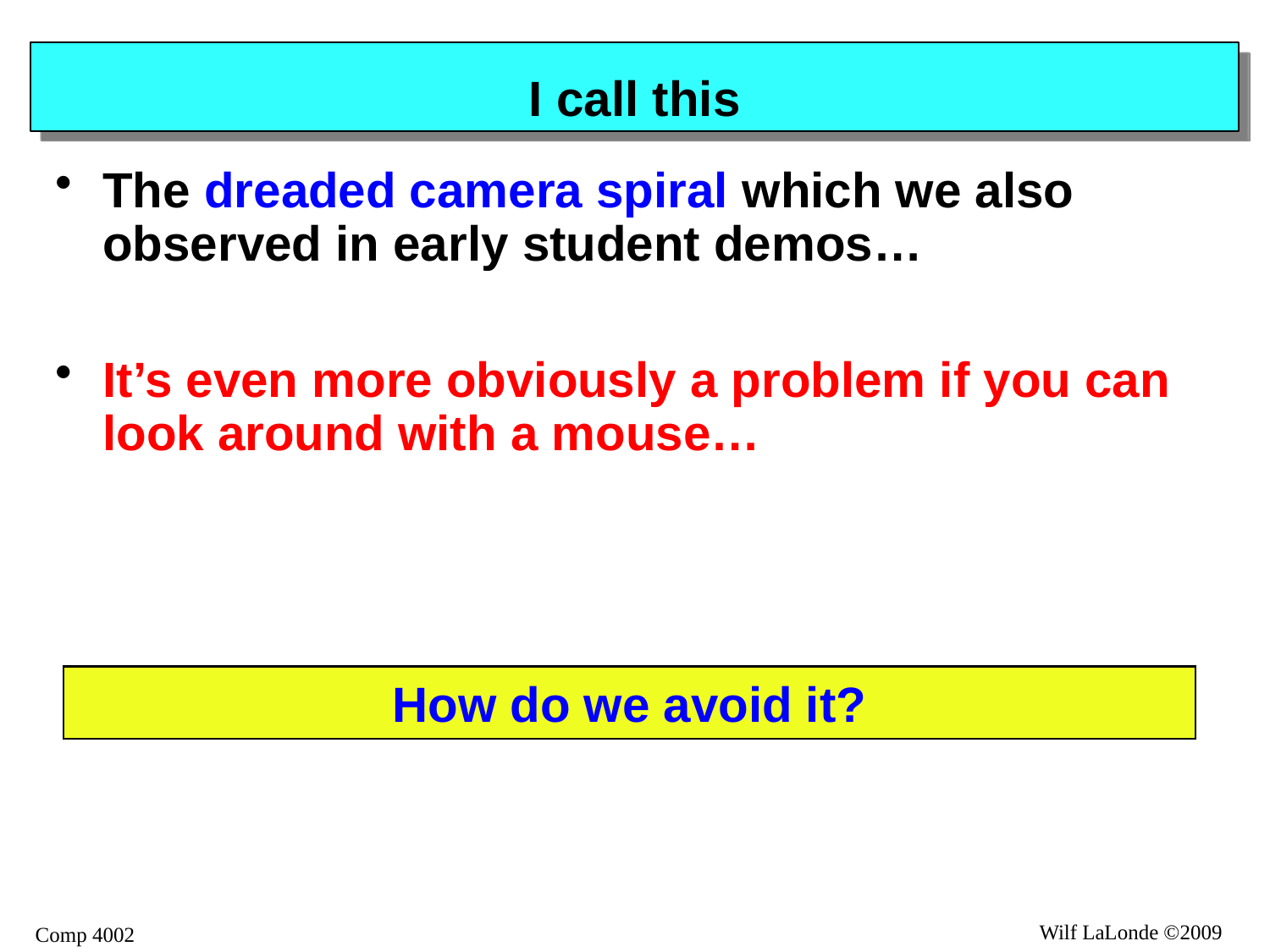

# I call this
The dreaded camera spiral which we also observed in early student demos…

It’s even more obviously a problem if you can look around with a mouse…
How do we avoid it?